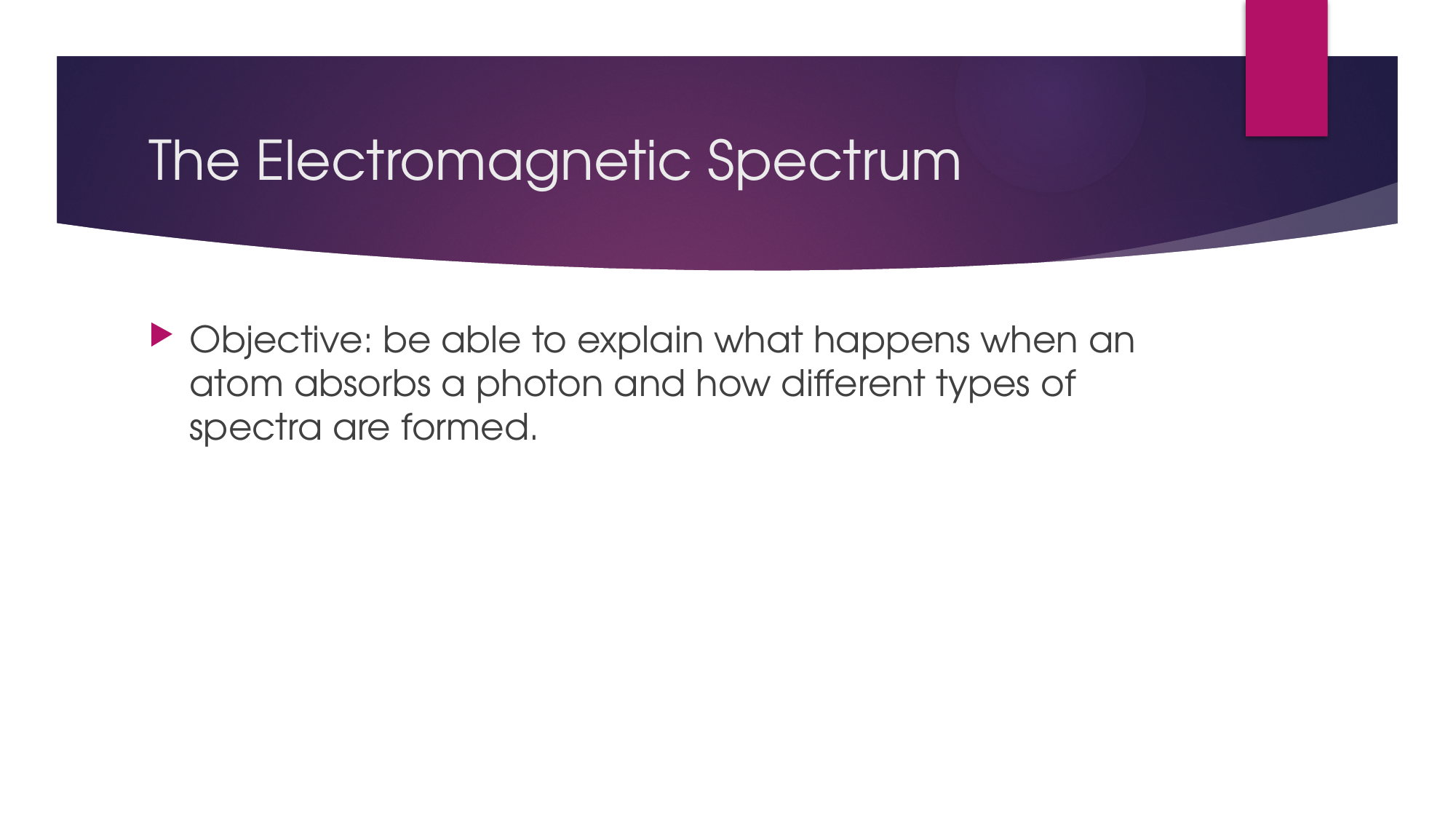

# The Electromagnetic Spectrum
Objective: be able to explain what happens when an atom absorbs a photon and how different types of spectra are formed.